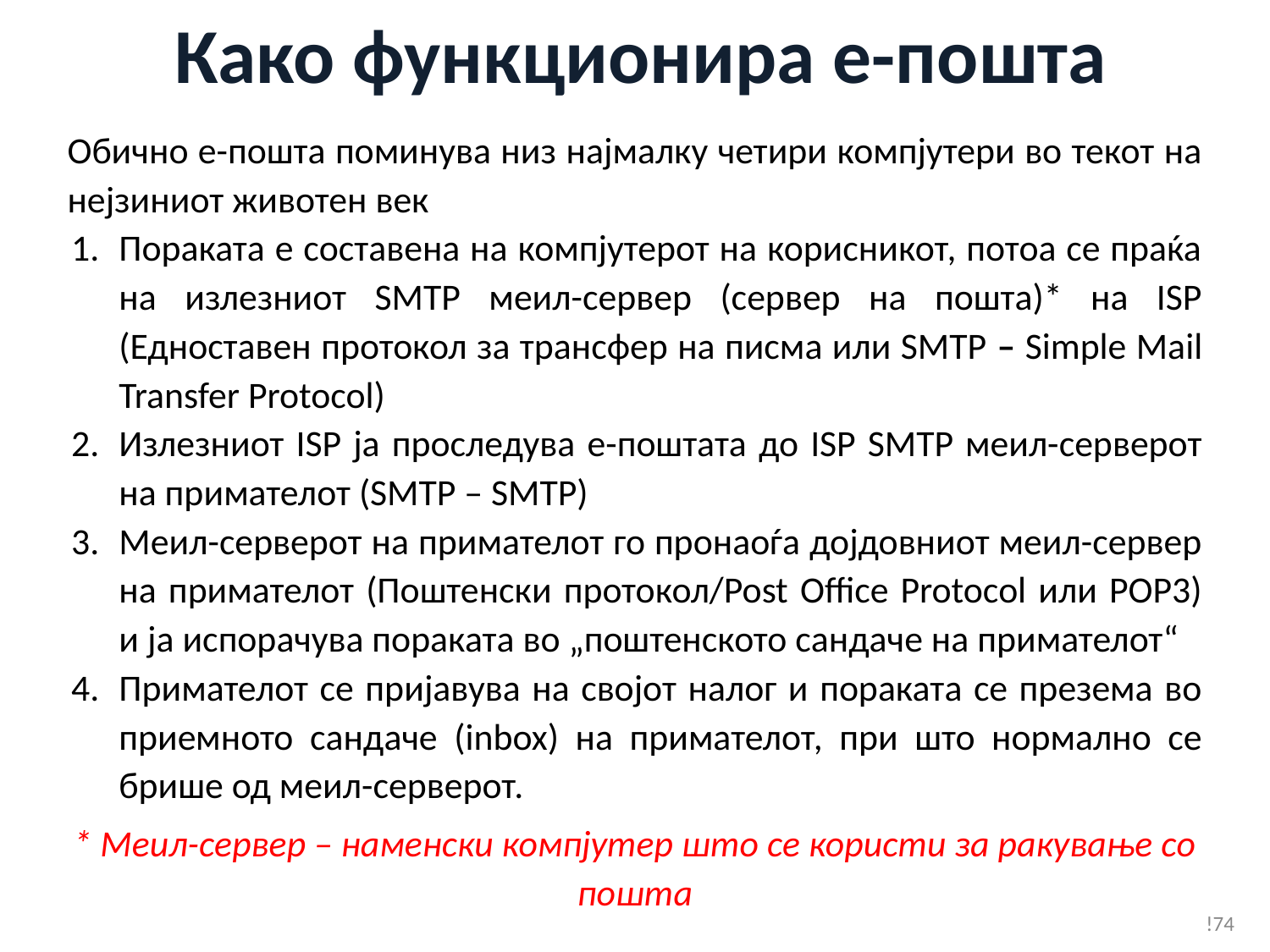

# Како функционира е-пошта
Обично е-пошта поминува низ најмалку четири компјутери во текот на нејзиниот животен век
Пораката е составена на компјутерот на корисникот, потоа се праќа на излезниот SMTP меил-сервер (сервер на пошта)* на ISP (Едноставен протокол за трансфер на писма или SMTP – Simple Mail Transfer Protocol)
Излезниот ISP ја проследува е-поштата до ISP SMTP меил-серверот на примателот (SMTP – SMTP)
Меил-серверот на примателот го пронаоѓа дојдовниот меил-сервер на примателот (Поштенски протокол/Post Office Protocol или РОР3) и ја испорачува пораката во „поштенското сандаче на примателот“
Примателот се пријавува на својот налог и пораката се презема во приемното сандаче (inbox) на примателот, при што нормално се брише од меил-серверот.
* Меил-сервер – наменски компјутер што се користи за ракување со пошта
!74